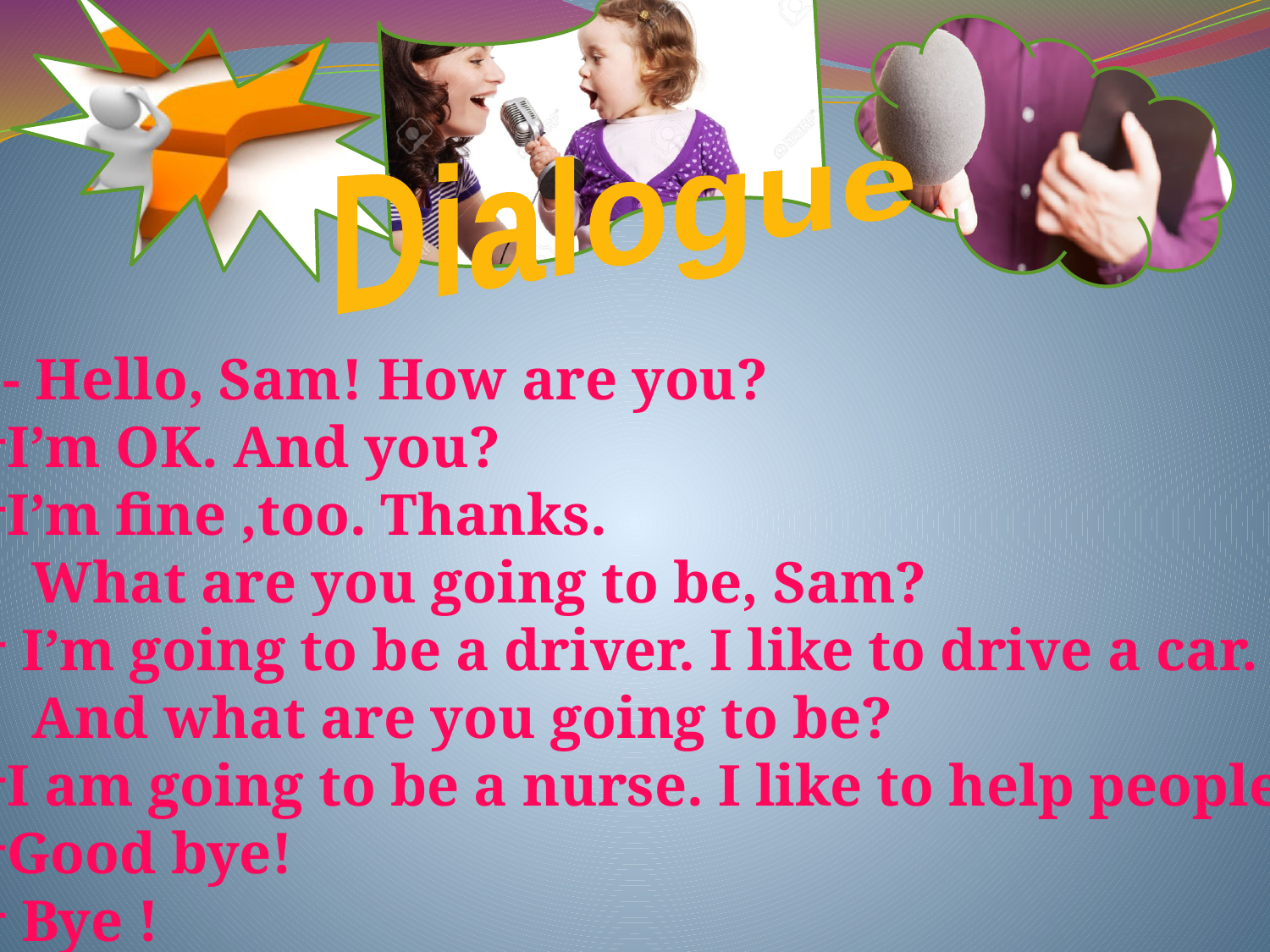

#
Dialogue

 - Hello, Sam! How are you?
I’m OK. And you?
I’m fine ,too. Thanks.
   What are you going to be, Sam?
 I’m going to be a driver. I like to drive a car.
   And what are you going to be?
I am going to be a nurse. I like to help people.
Good bye!
 Bye !